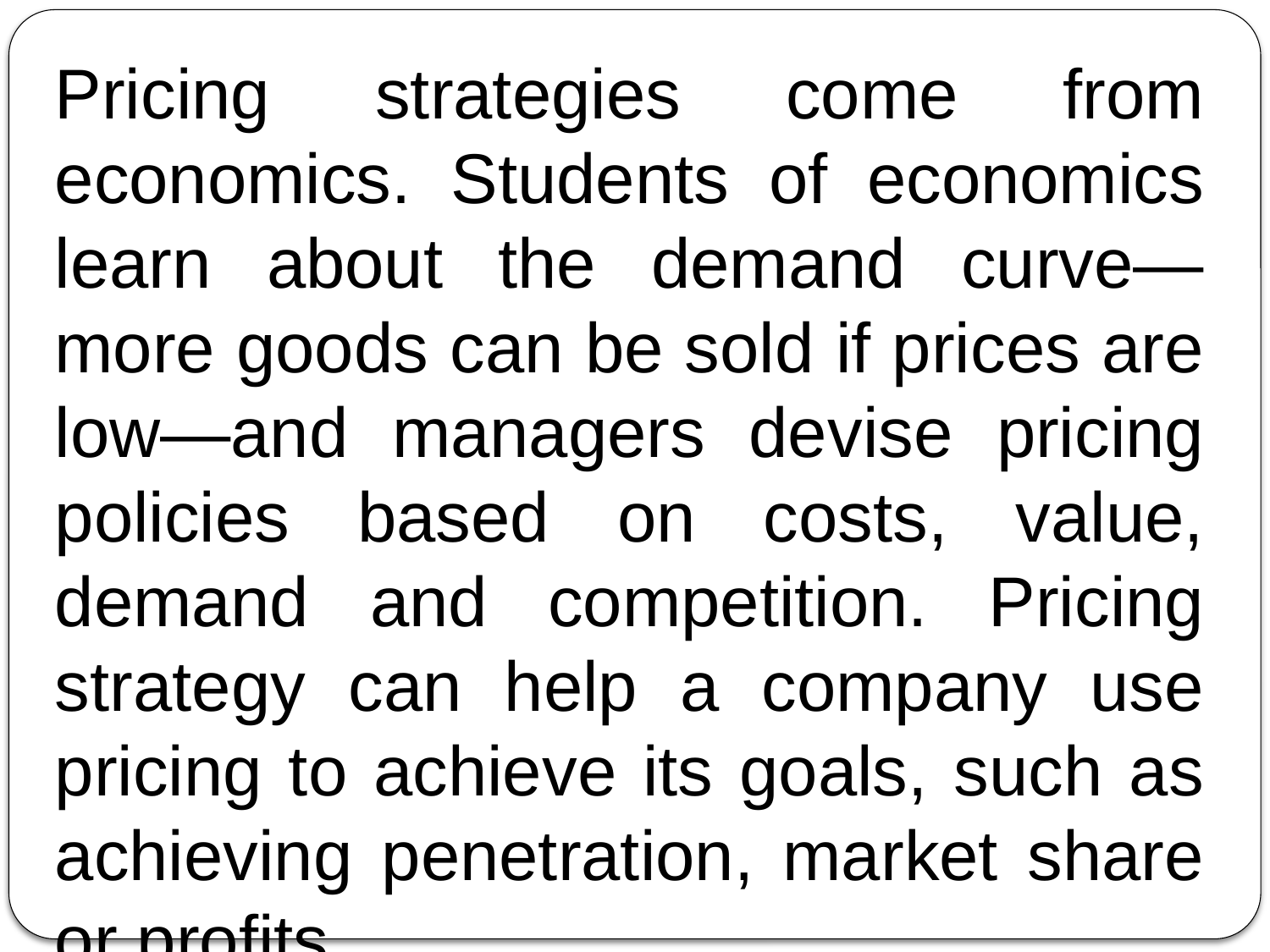

Pricing strategies come from economics. Students of economics learn about the demand curve—more goods can be sold if prices are low—and managers devise pricing policies based on costs, value, demand and competition. Pricing strategy can help a company use pricing to achieve its goals, such as achieving penetration, market share or profits.